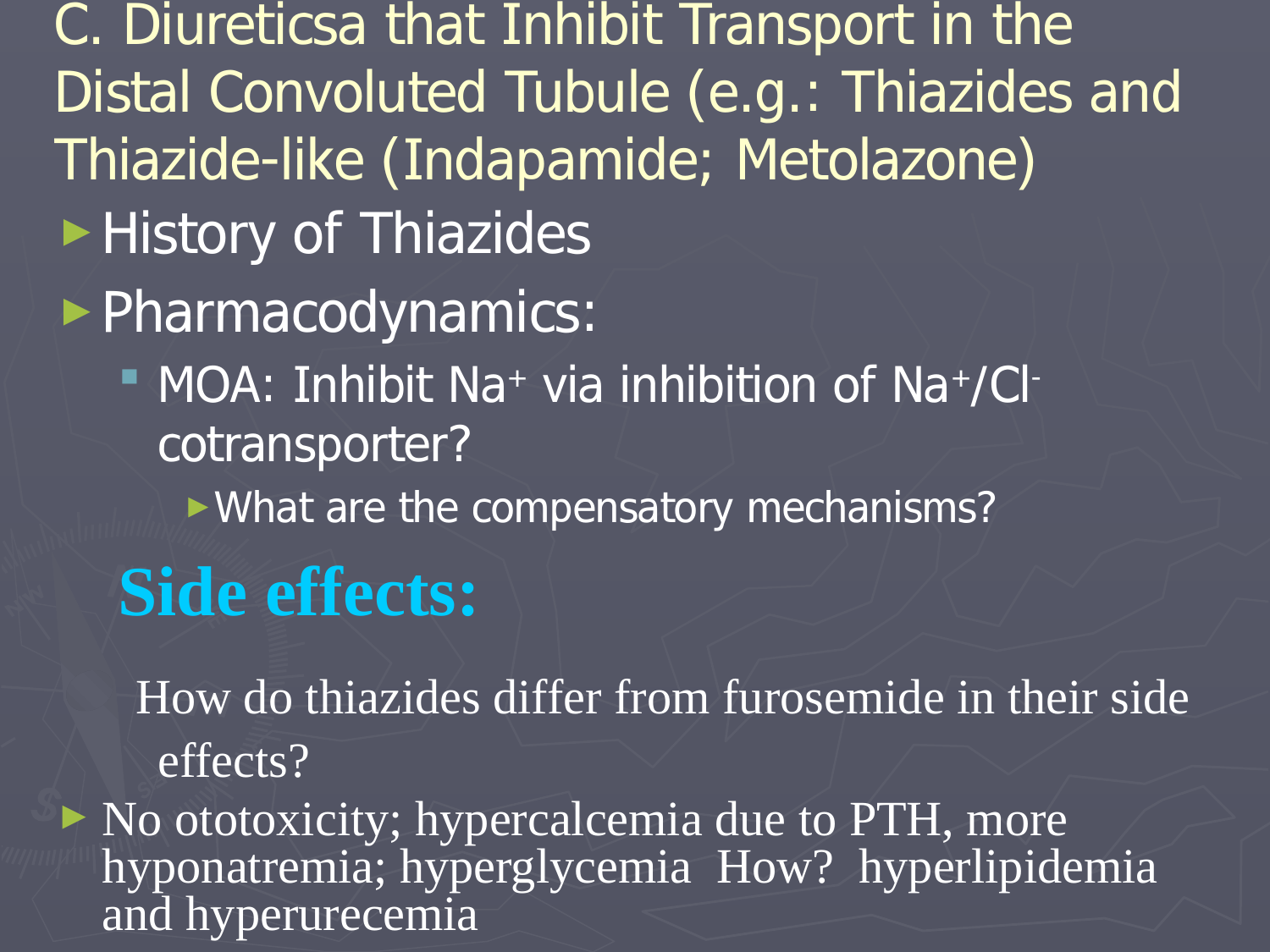

# C. Diureticsa that Inhibit Transport in the Distal Convoluted Tubule (e.g.: Thiazides and Thiazide-like (Indapamide; Metolazone)
History of Thiazides
Pharmacodynamics:
MOA: Inhibit Na+ via inhibition of Na+/Cl- cotransporter?
What are the compensatory mechanisms?
Side effects:
 How do thiazides differ from furosemide in their side effects?
No ototoxicity; hypercalcemia due to PTH, more hyponatremia; hyperglycemia  How?  hyperlipidemia and hyperurecemia